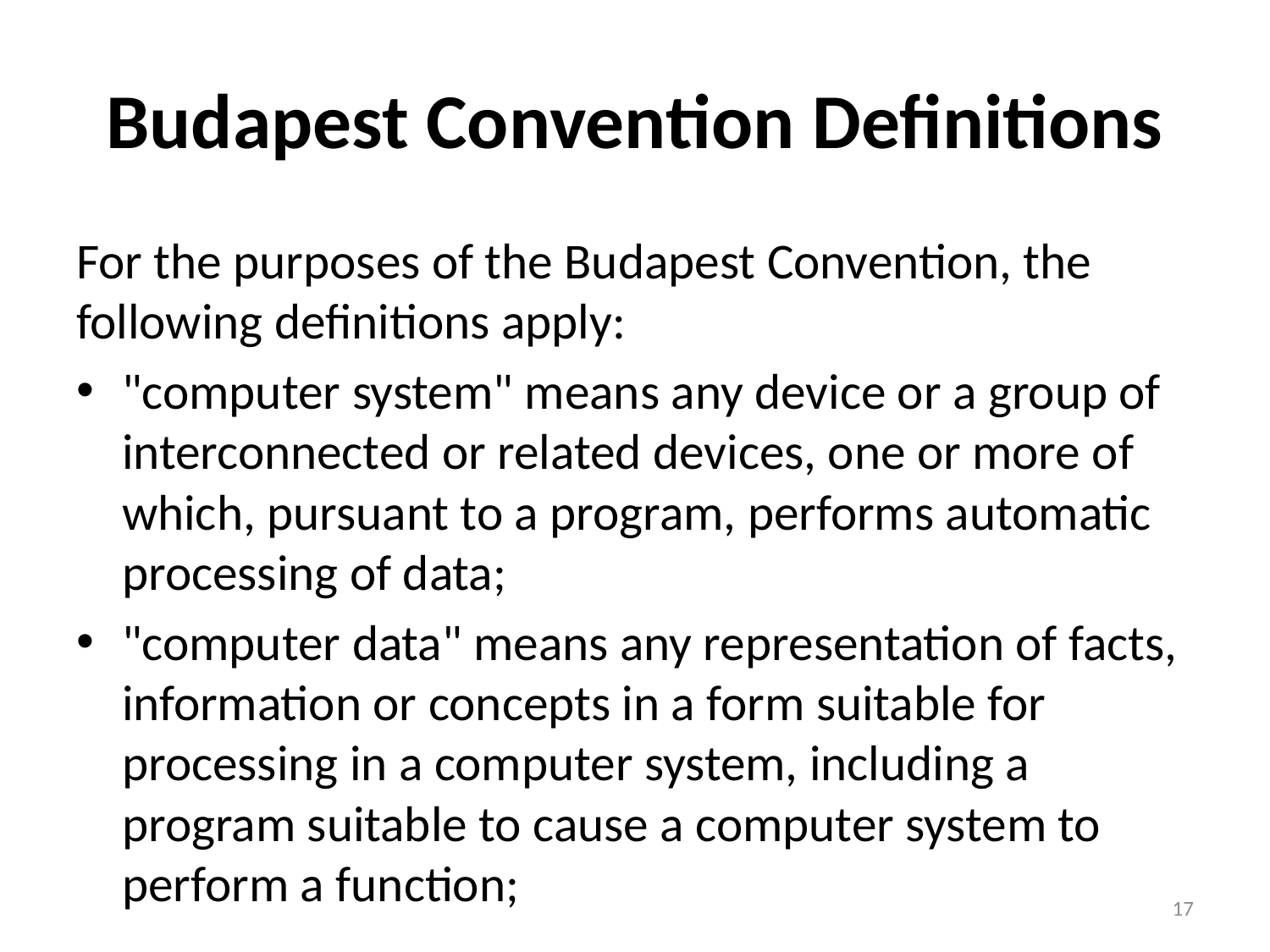

# Budapest Convention Definitions
For the purposes of the Budapest Convention, the following definitions apply:
"computer system" means any device or a group of interconnected or related devices, one or more of which, pursuant to a program, performs automatic processing of data;
"computer data" means any representation of facts, information or concepts in a form suitable for processing in a computer system, including a program suitable to cause a computer system to perform a function;

17